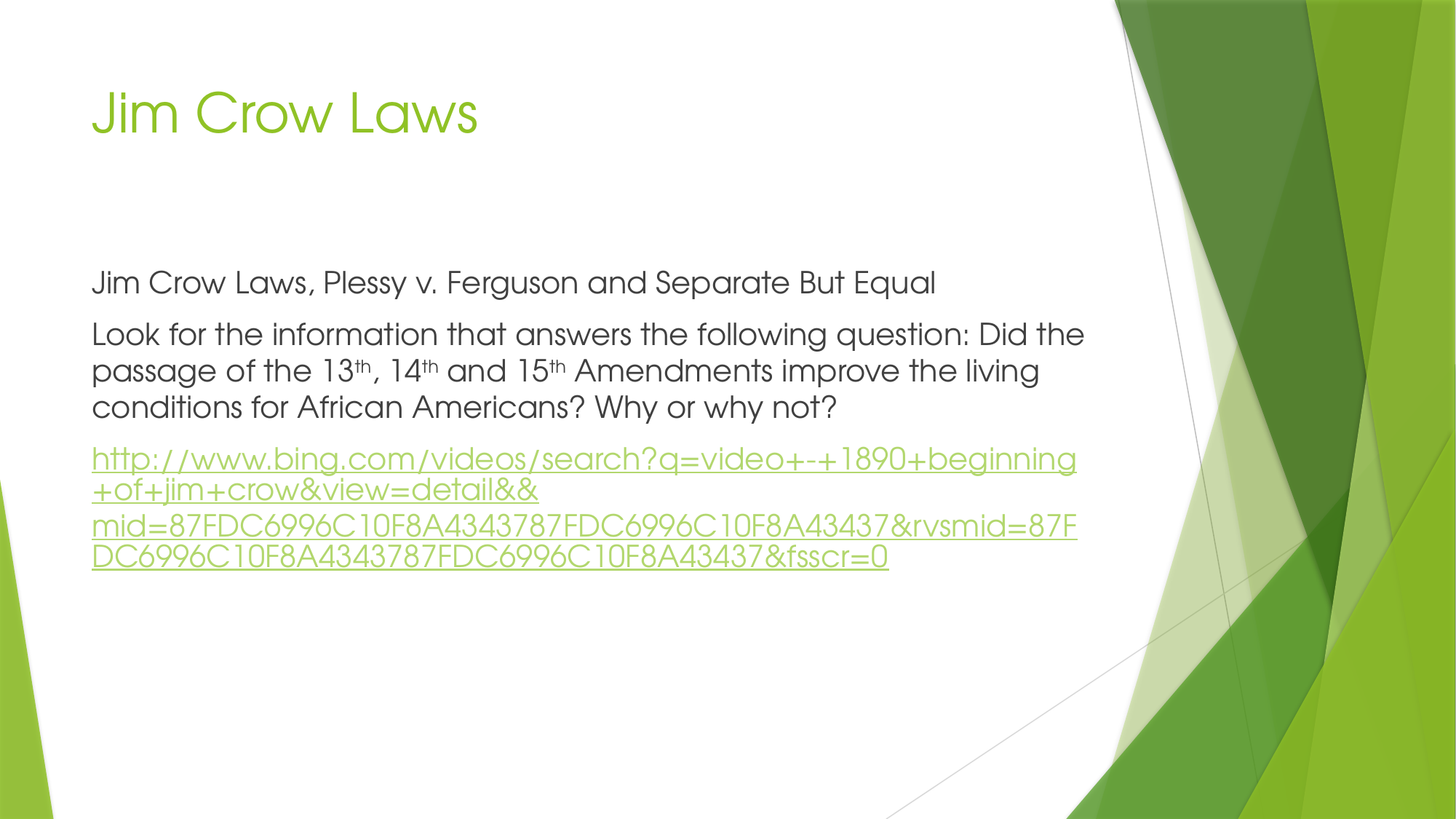

# Jim Crow Laws
Jim Crow Laws, Plessy v. Ferguson and Separate But Equal
Look for the information that answers the following question: Did the passage of the 13th, 14th and 15th Amendments improve the living conditions for African Americans? Why or why not?
http://www.bing.com/videos/search?q=video+-+1890+beginning+of+jim+crow&view=detail&&mid=87FDC6996C10F8A4343787FDC6996C10F8A43437&rvsmid=87FDC6996C10F8A4343787FDC6996C10F8A43437&fsscr=0